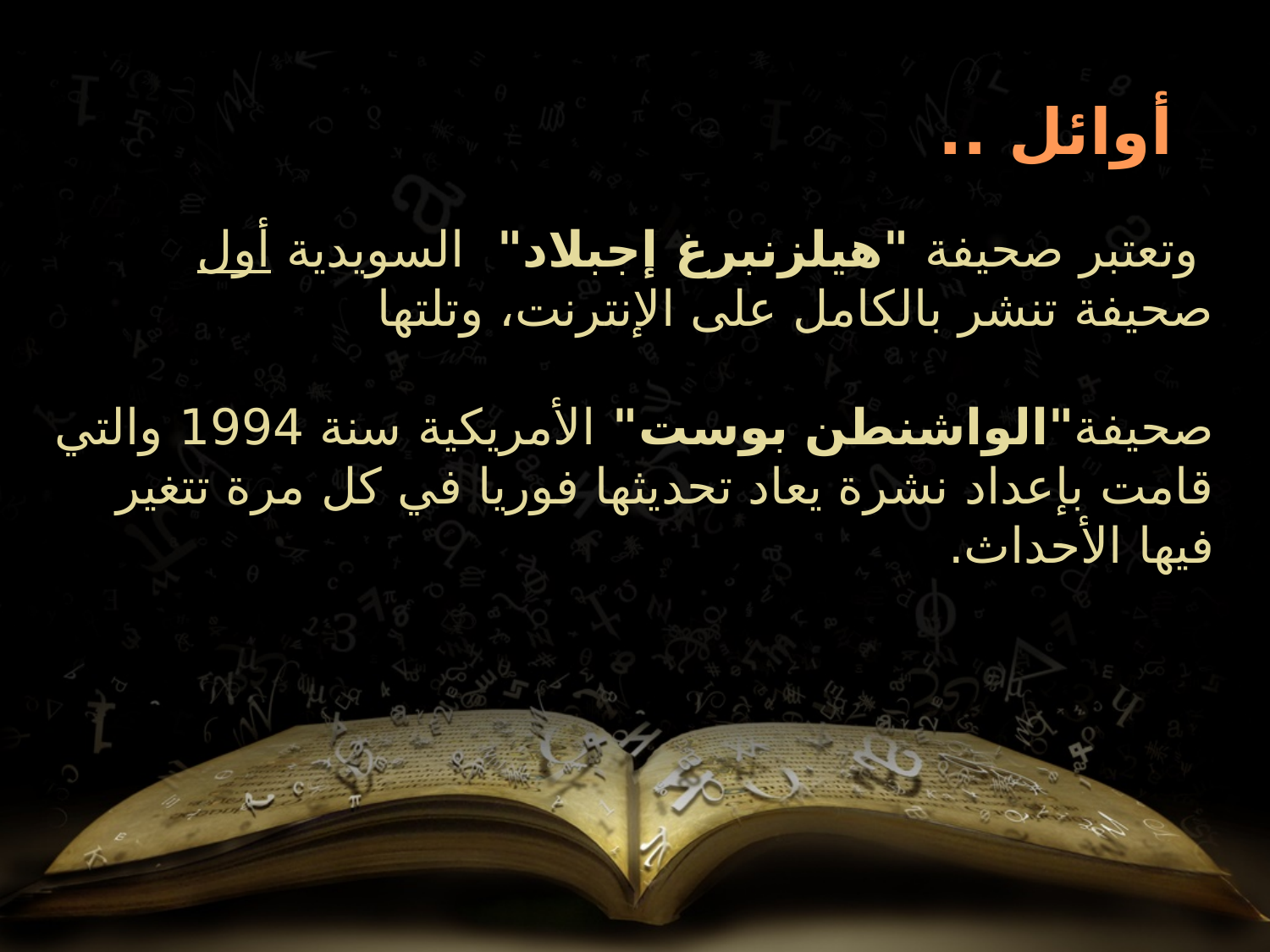

أوائل ..
 وتعتبر صحيفة "هيلزنبرغ إجبلاد"  السويدية أول صحيفة تنشر بالكامل على الإنترنت، وتلتها

صحيفة"الواشنطن بوست" الأمريكية سنة 1994 والتي قامت بإعداد نشرة يعاد تحديثها فوريا في كل مرة تتغير فيها الأحداث.